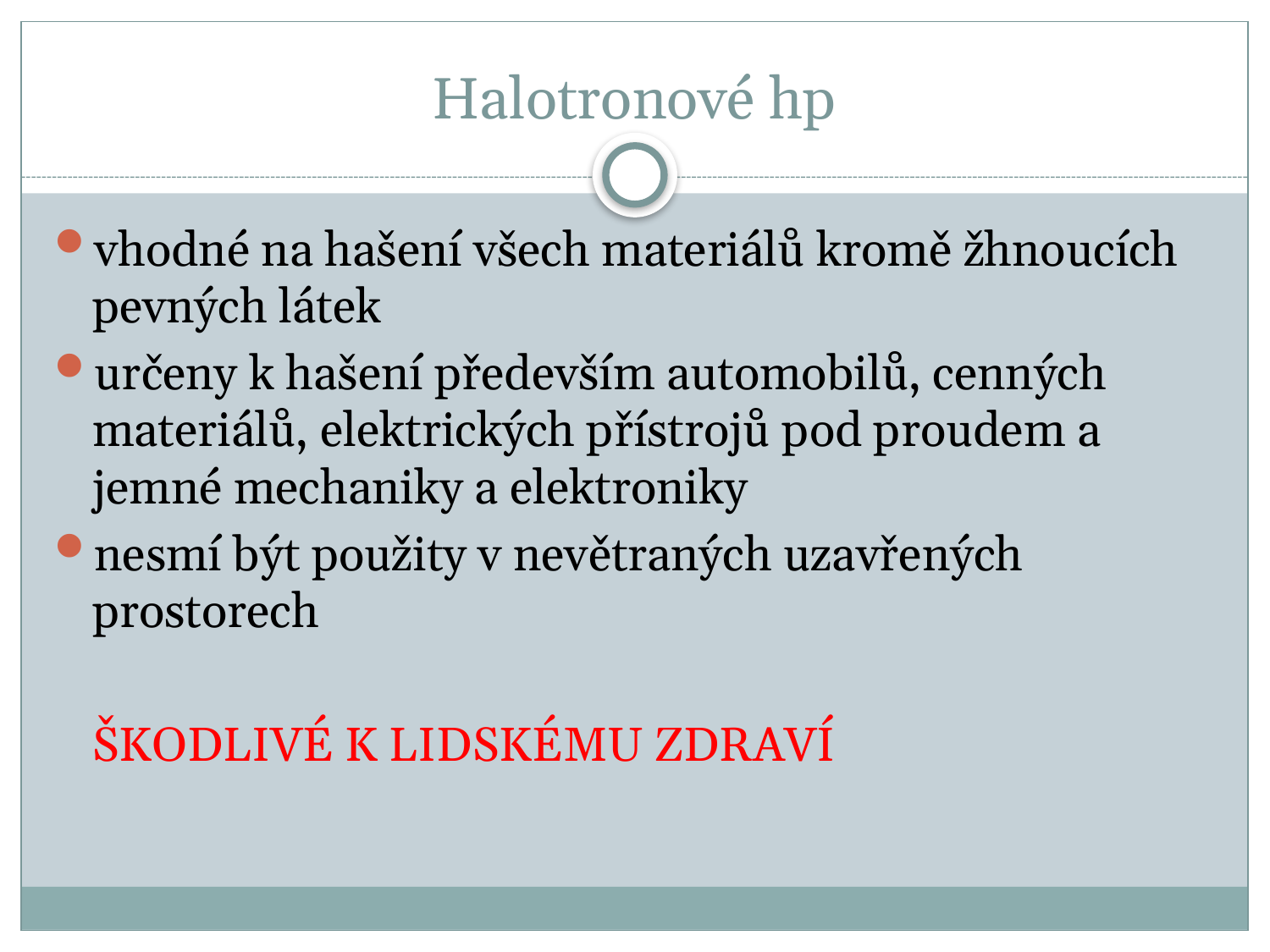

# Halotronové hp
vhodné na hašení všech materiálů kromě žhnoucích pevných látek
určeny k hašení především automobilů, cenných materiálů, elektrických přístrojů pod proudem a jemné mechaniky a elektroniky
nesmí být použity v nevětraných uzavřených prostorech

	ŠKODLIVÉ K LIDSKÉMU ZDRAVÍ